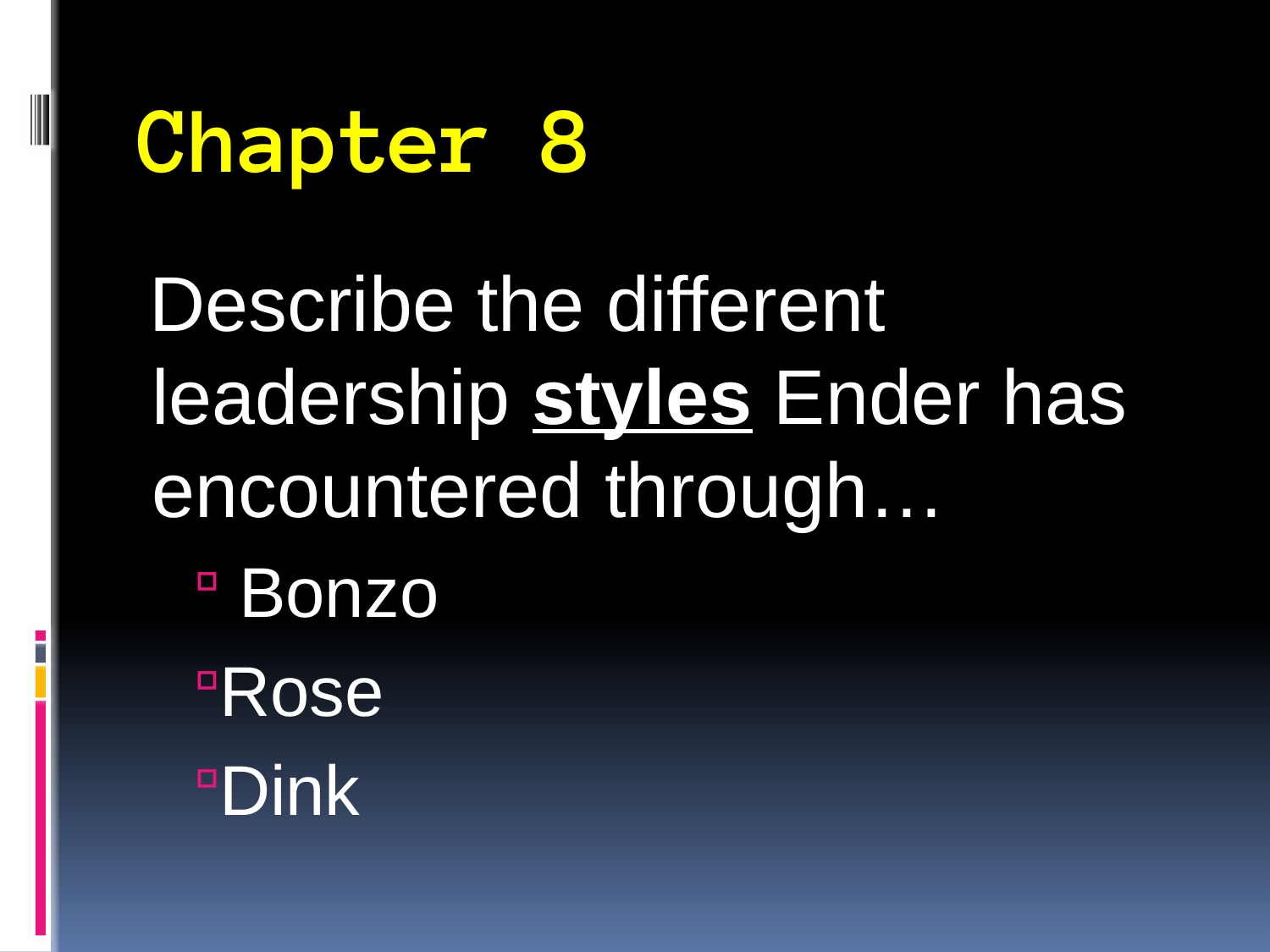

# Chapter 8
Describe the different leadership styles Ender has encountered through…
 Bonzo
Rose
Dink